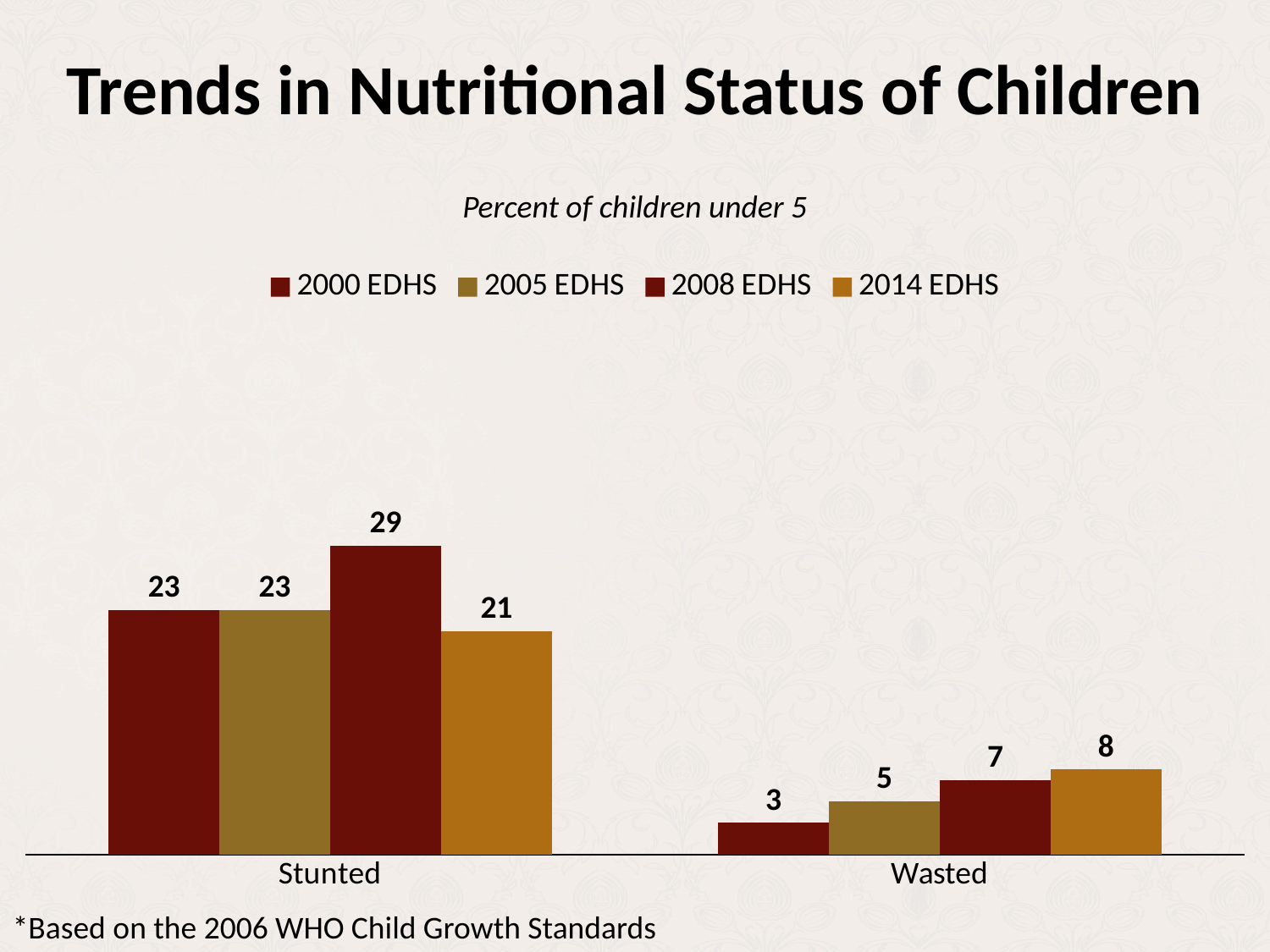

# Trends in Nutritional Status of Children
Percent of children under 5

### Chart

| Category | 2000 EDHS | 2005 EDHS | 2008 EDHS | 2014 EDHS |
|---|---|---|---|---|
| Stunted | 23.0 | 23.0 | 29.0 | 21.0 |
| Wasted | 3.0 | 5.0 | 7.0 | 8.0 |
*Based on the 2006 WHO Child Growth Standards